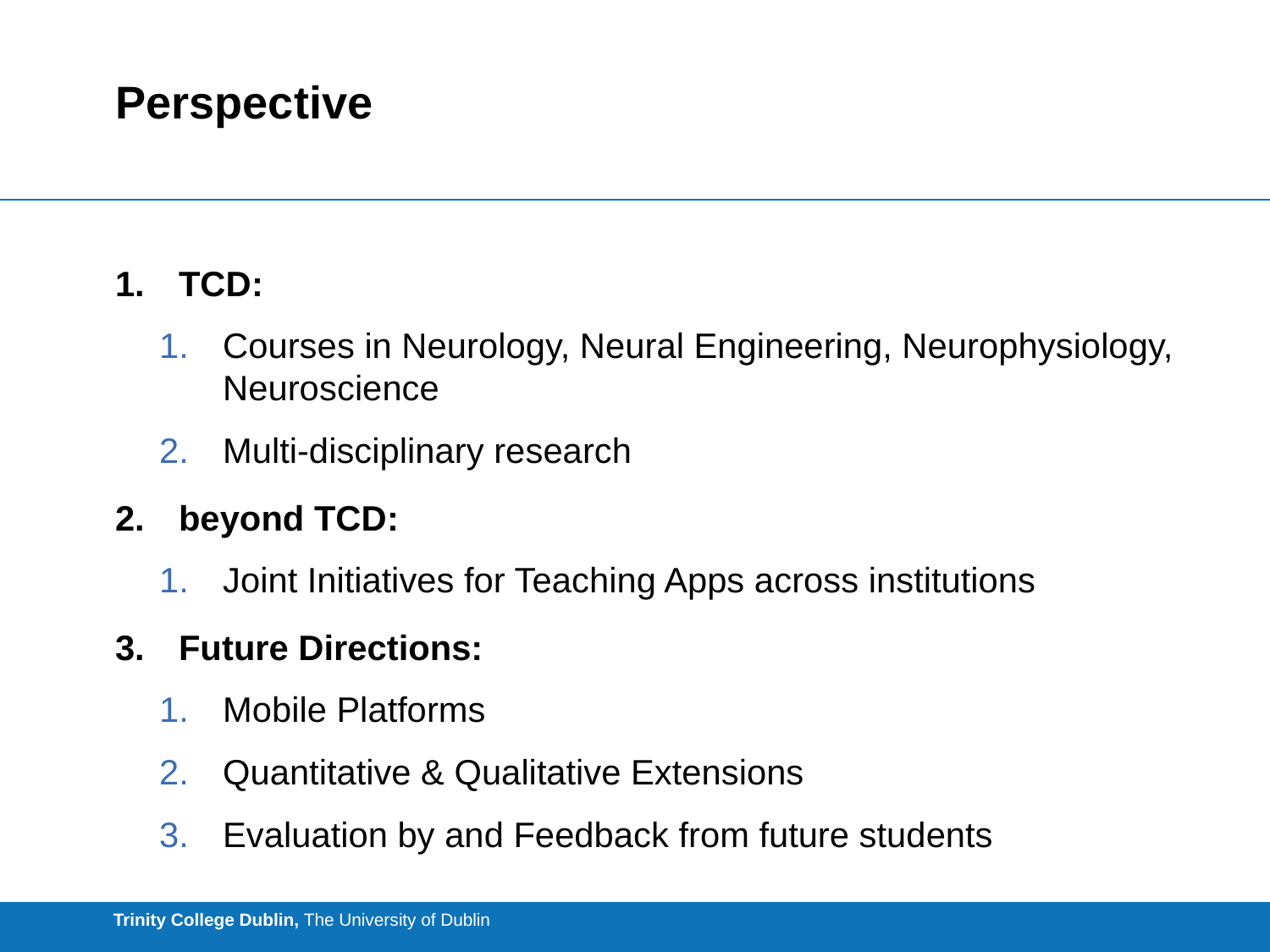

# Perspective

TCD:
Courses in Neurology, Neural Engineering, Neurophysiology, Neuroscience
Multi-disciplinary research
beyond TCD:
Joint Initiatives for Teaching Apps across institutions
Future Directions:
Mobile Platforms
Quantitative & Qualitative Extensions
Evaluation by and Feedback from future students